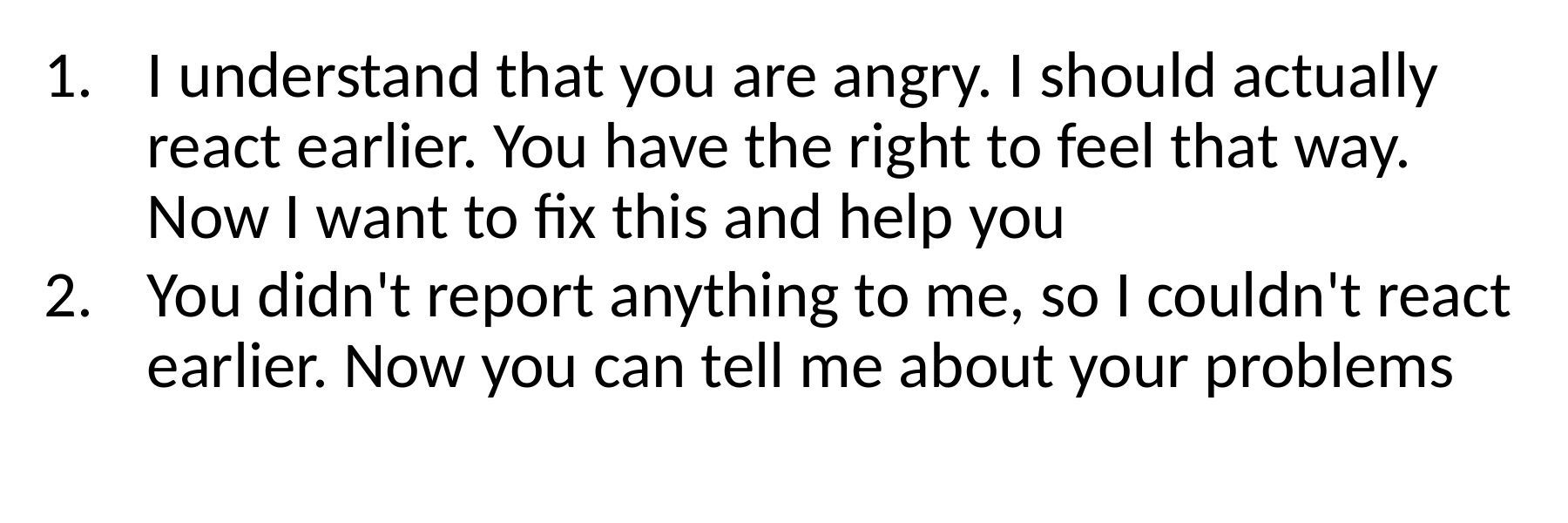

I understand that you are angry. I should actually react earlier. You have the right to feel that way. Now I want to fix this and help you
You didn't report anything to me, so I couldn't react earlier. Now you can tell me about your problems